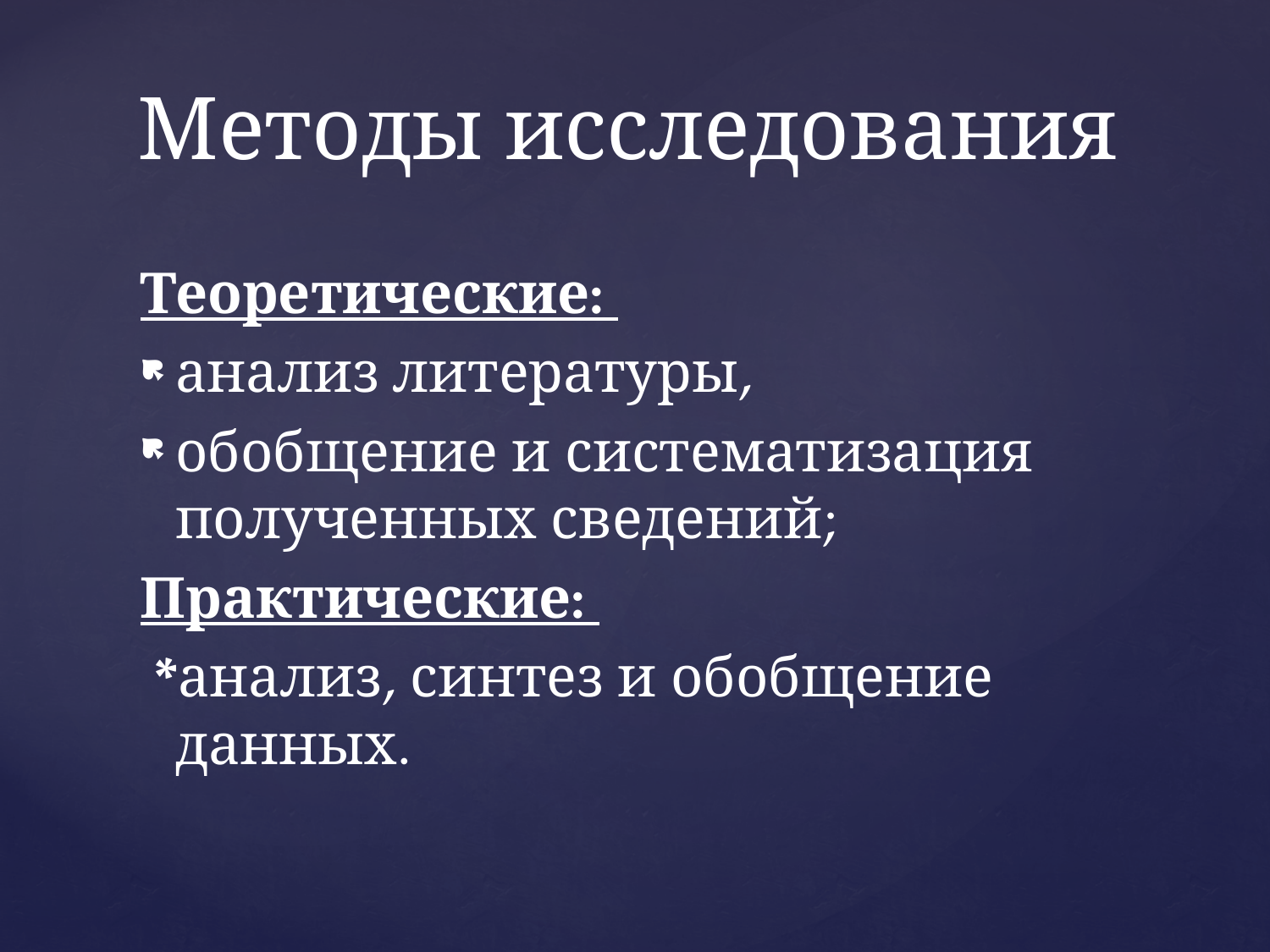

# Методы исследования
Теоретические:
анализ литературы,
обобщение и систематизация полученных сведений;
Практические:
 *анализ, синтез и обобщение данных.